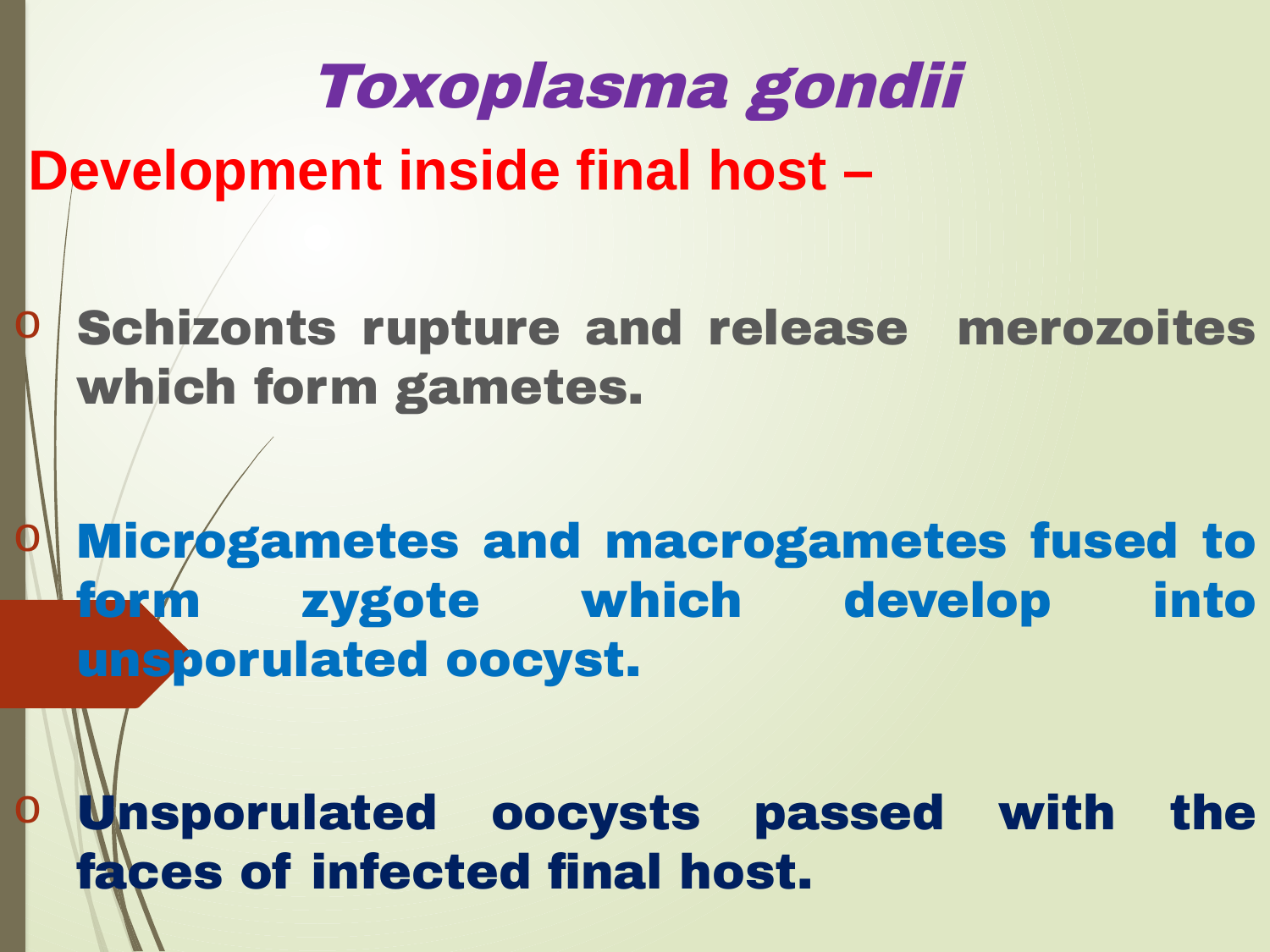

# Toxoplasma gondii
 Development inside final host –

Schizonts rupture and release  merozoites which form gametes.

Microgametes and macrogametes fused to form zygote which develop into unsporulated oocyst.

Unsporulated oocysts passed with the faces of infected final host.